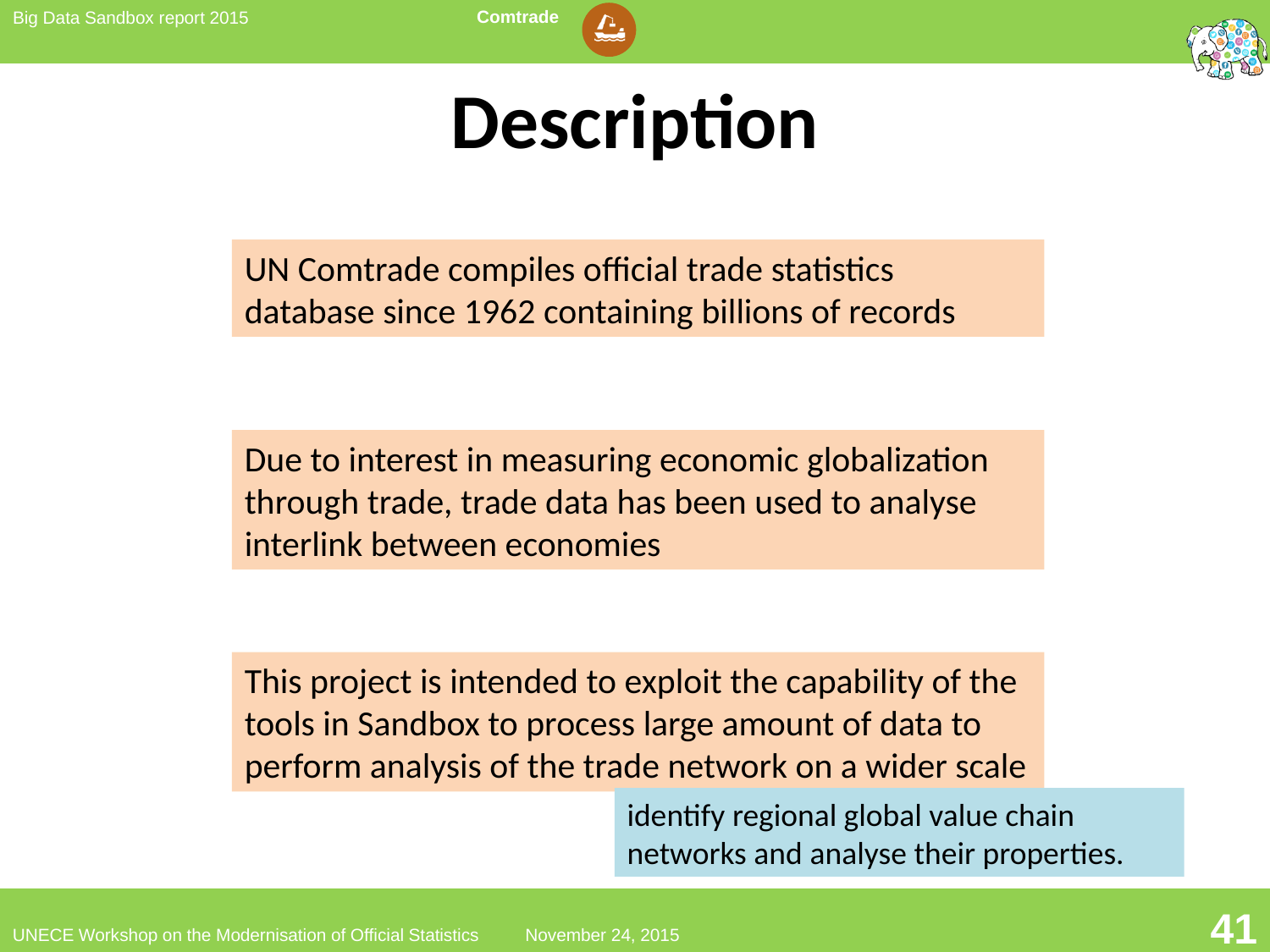

# Description
UN Comtrade compiles official trade statistics database since 1962 containing billions of records
Due to interest in measuring economic globalization through trade, trade data has been used to analyse interlink between economies
3
This project is intended to exploit the capability of the tools in Sandbox to process large amount of data to perform analysis of the trade network on a wider scale
identify regional global value chain networks and analyse their properties.
41